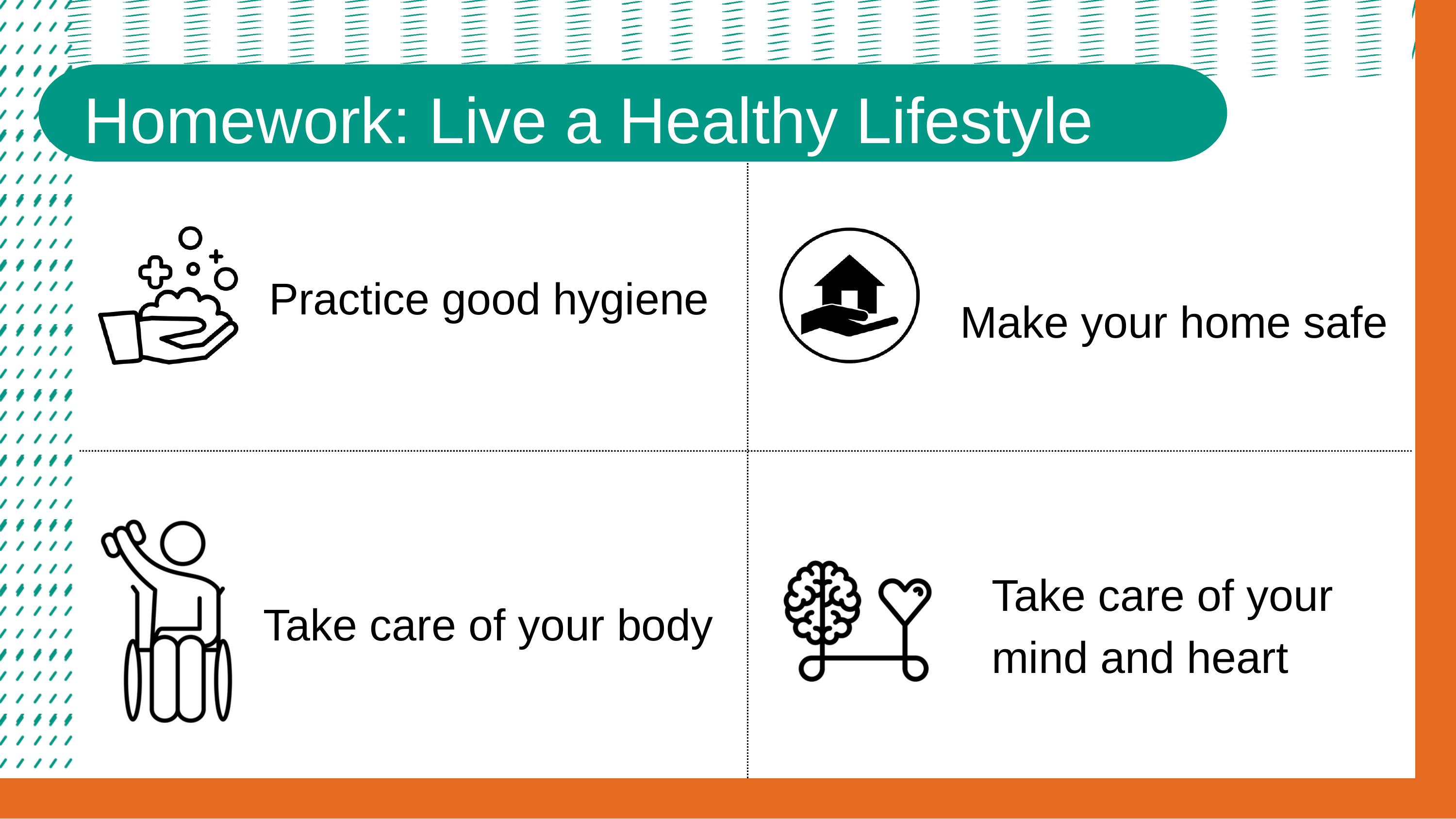

Homework: Live a Healthy Lifestyle

Make your home safe
Practice good hygiene

Take care of your mind and heart
Take care of your body